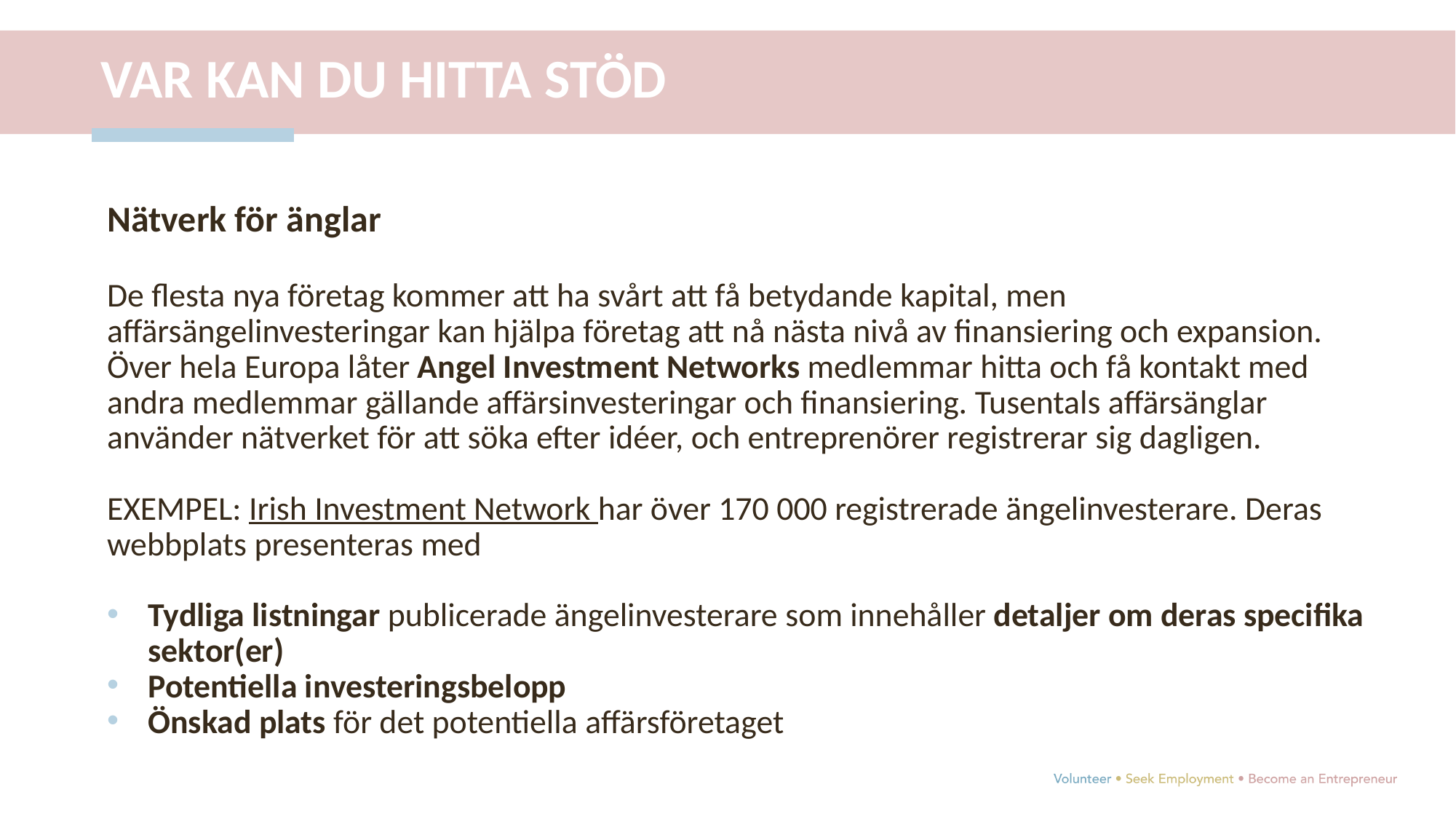

VAR KAN DU HITTA STÖD
Nätverk för änglar

De flesta nya företag kommer att ha svårt att få betydande kapital, men affärsängelinvesteringar kan hjälpa företag att nå nästa nivå av finansiering och expansion. Över hela Europa låter Angel Investment Networks medlemmar hitta och få kontakt med andra medlemmar gällande affärsinvesteringar och finansiering. Tusentals affärsänglar använder nätverket för att söka efter idéer, och entreprenörer registrerar sig dagligen.

EXEMPEL: Irish Investment Network har över 170 000 registrerade ängelinvesterare. Deras webbplats presenteras med

Tydliga listningar publicerade ängelinvesterare som innehåller detaljer om deras specifika sektor(er)
Potentiella investeringsbelopp
Önskad plats för det potentiella affärsföretaget